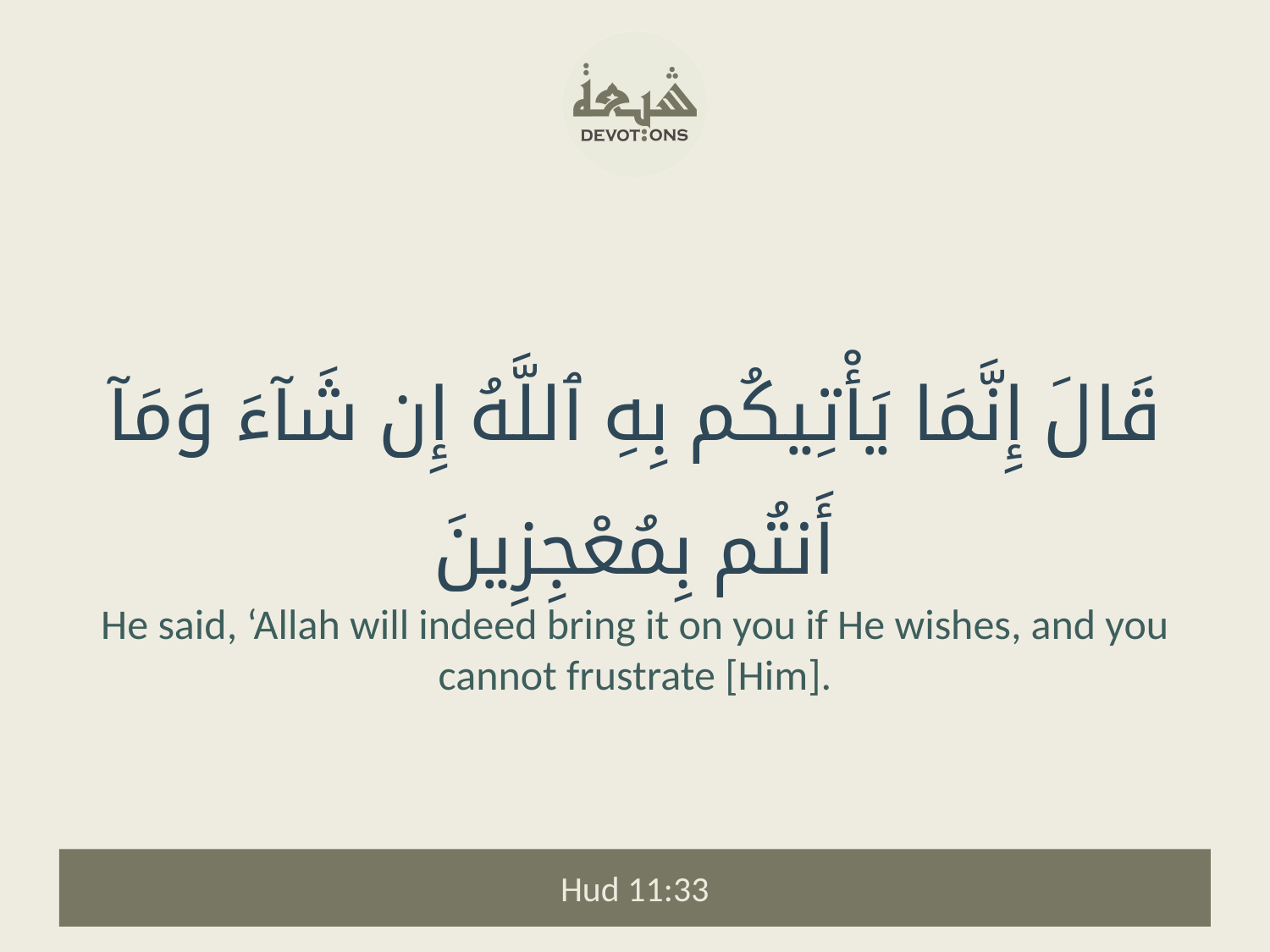

قَالَ إِنَّمَا يَأْتِيكُم بِهِ ٱللَّهُ إِن شَآءَ وَمَآ أَنتُم بِمُعْجِزِينَ
He said, ‘Allah will indeed bring it on you if He wishes, and you cannot frustrate [Him].
Hud 11:33